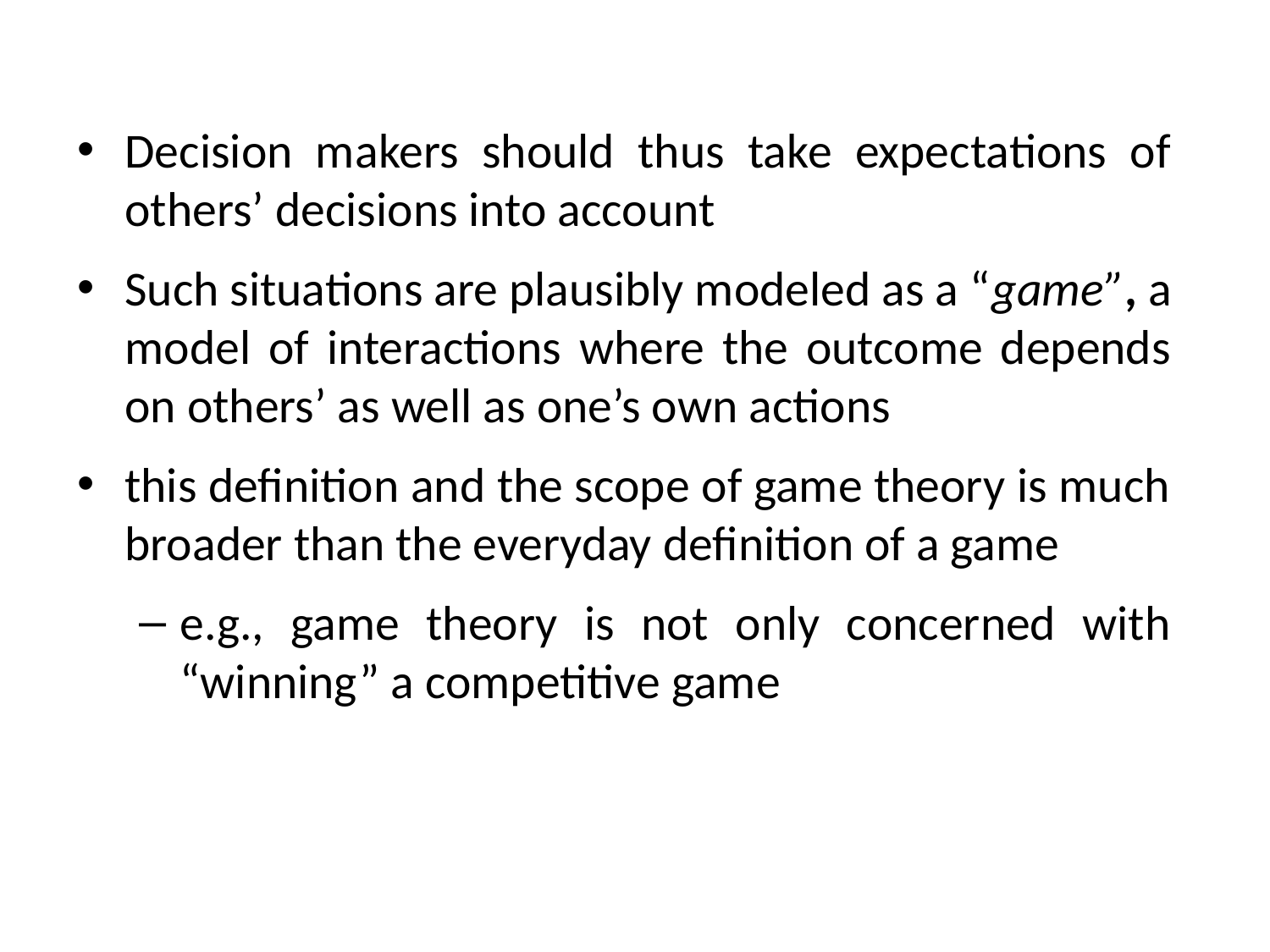

Decision makers should thus take expectations of others’ decisions into account
Such situations are plausibly modeled as a “game”, a model of interactions where the outcome depends on others’ as well as one’s own actions
this definition and the scope of game theory is much broader than the everyday definition of a game
e.g., game theory is not only concerned with “winning” a competitive game